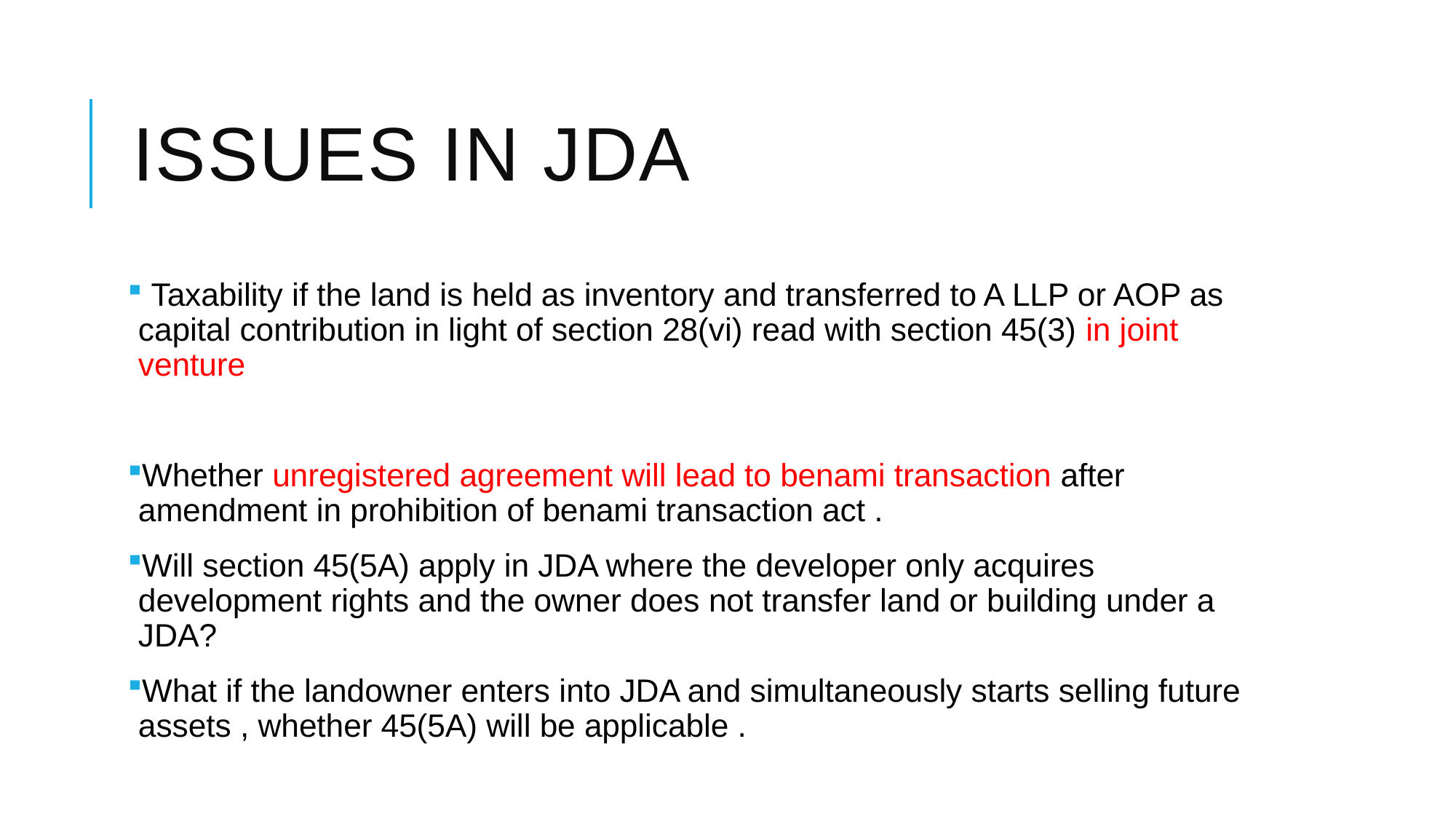

# Issues in JDA
 Taxability if the land is held as inventory and transferred to A LLP or AOP as capital contribution in light of section 28(vi) read with section 45(3) in joint venture

Whether unregistered agreement will lead to benami transaction after amendment in prohibition of benami transaction act .
Will section 45(5A) apply in JDA where the developer only acquires development rights and the owner does not transfer land or building under a JDA?
What if the landowner enters into JDA and simultaneously starts selling future assets , whether 45(5A) will be applicable .